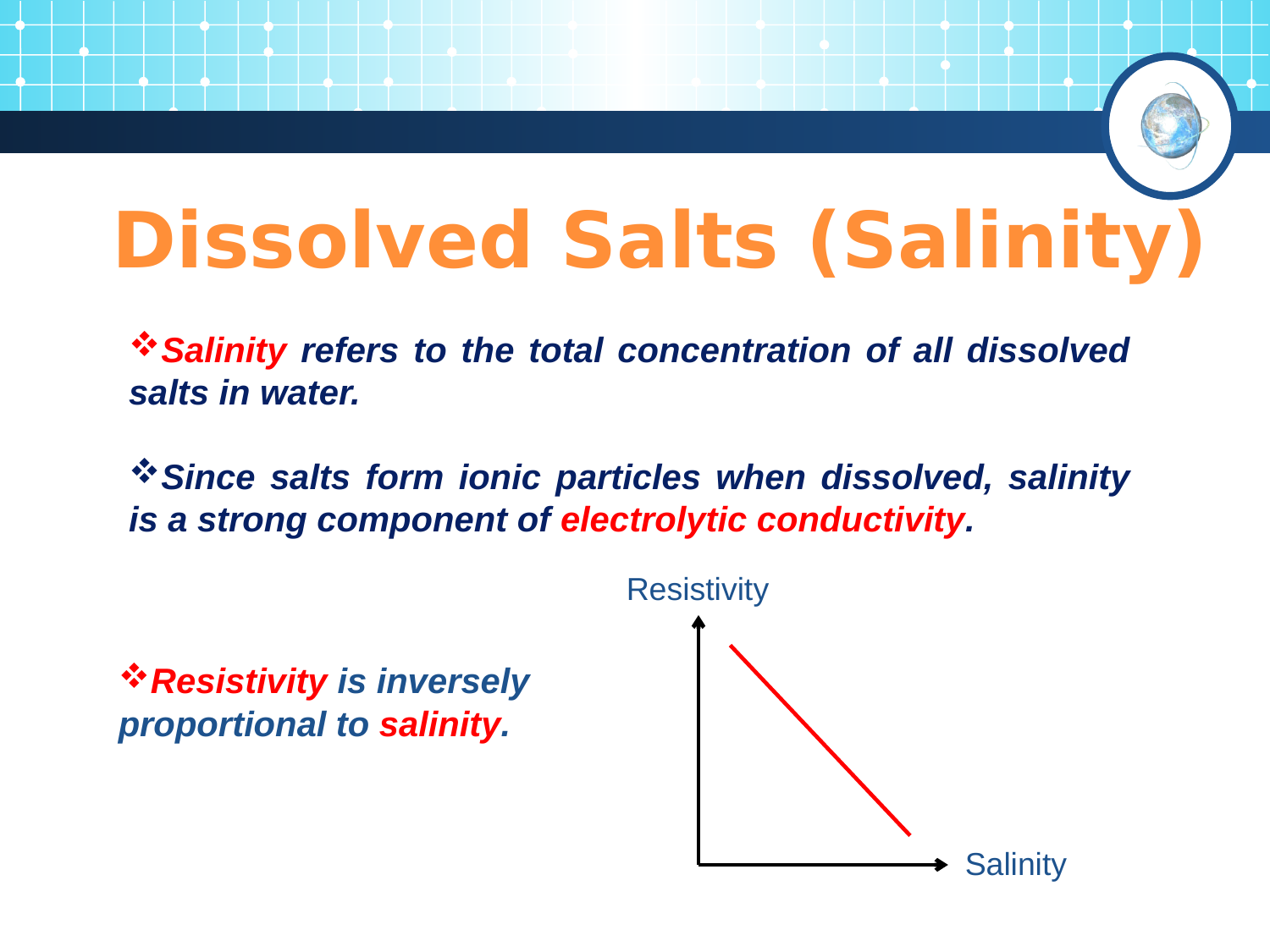

Dissolved Salts (Salinity)
Salinity refers to the total concentration of all dissolved salts in water.

Since salts form ionic particles when dissolved, salinity is a strong component of electrolytic conductivity.

Resistivity
Resistivity is inversely proportional to salinity.
Salinity